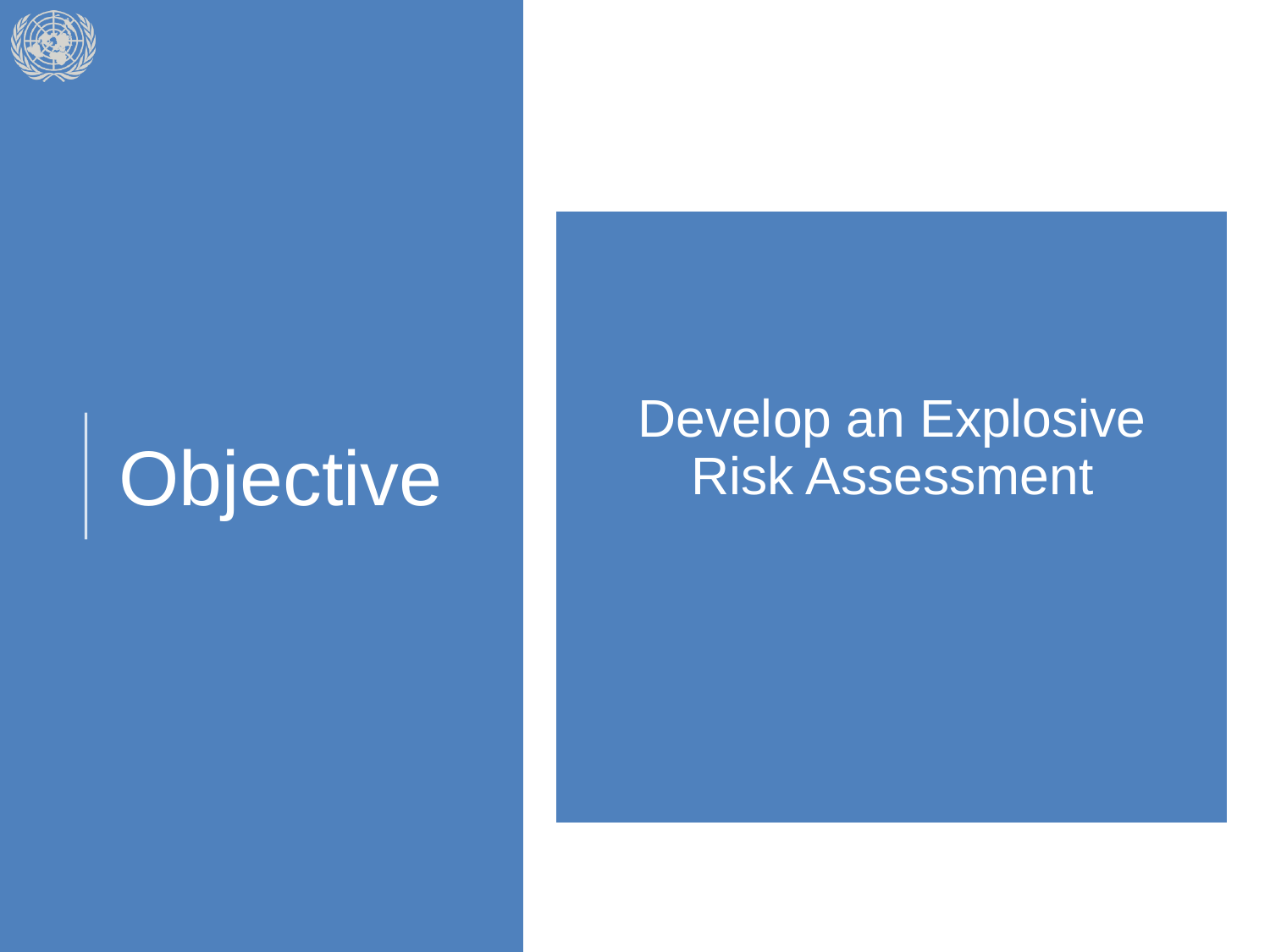

# Objective

Develop an Explosive Risk Assessment